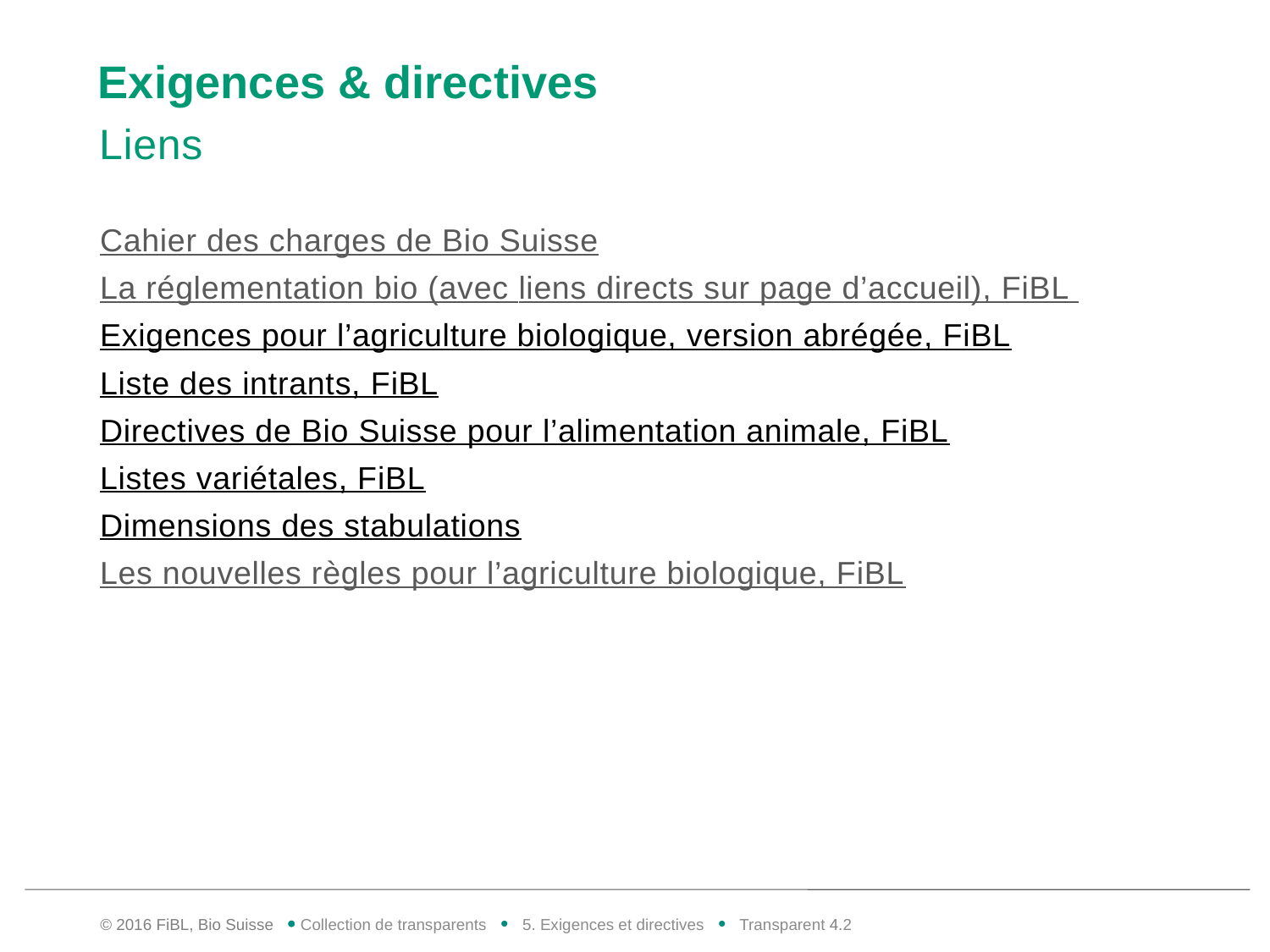

# Exigences & directives
Liens
Cahier des charges de Bio Suisse
La réglementation bio (avec liens directs sur page d’accueil), FiBL
Exigences pour l’agriculture biologique, version abrégée, FiBL
Liste des intrants, FiBL
Directives de Bio Suisse pour l’alimentation animale, FiBL
Listes variétales, FiBL
Dimensions des stabulations
Les nouvelles règles pour l’agriculture biologique, FiBL

© 2016 FiBL, Bio Suisse   • Collection de transparents   •   5. Exigences et directives   •   Transparent 4.2